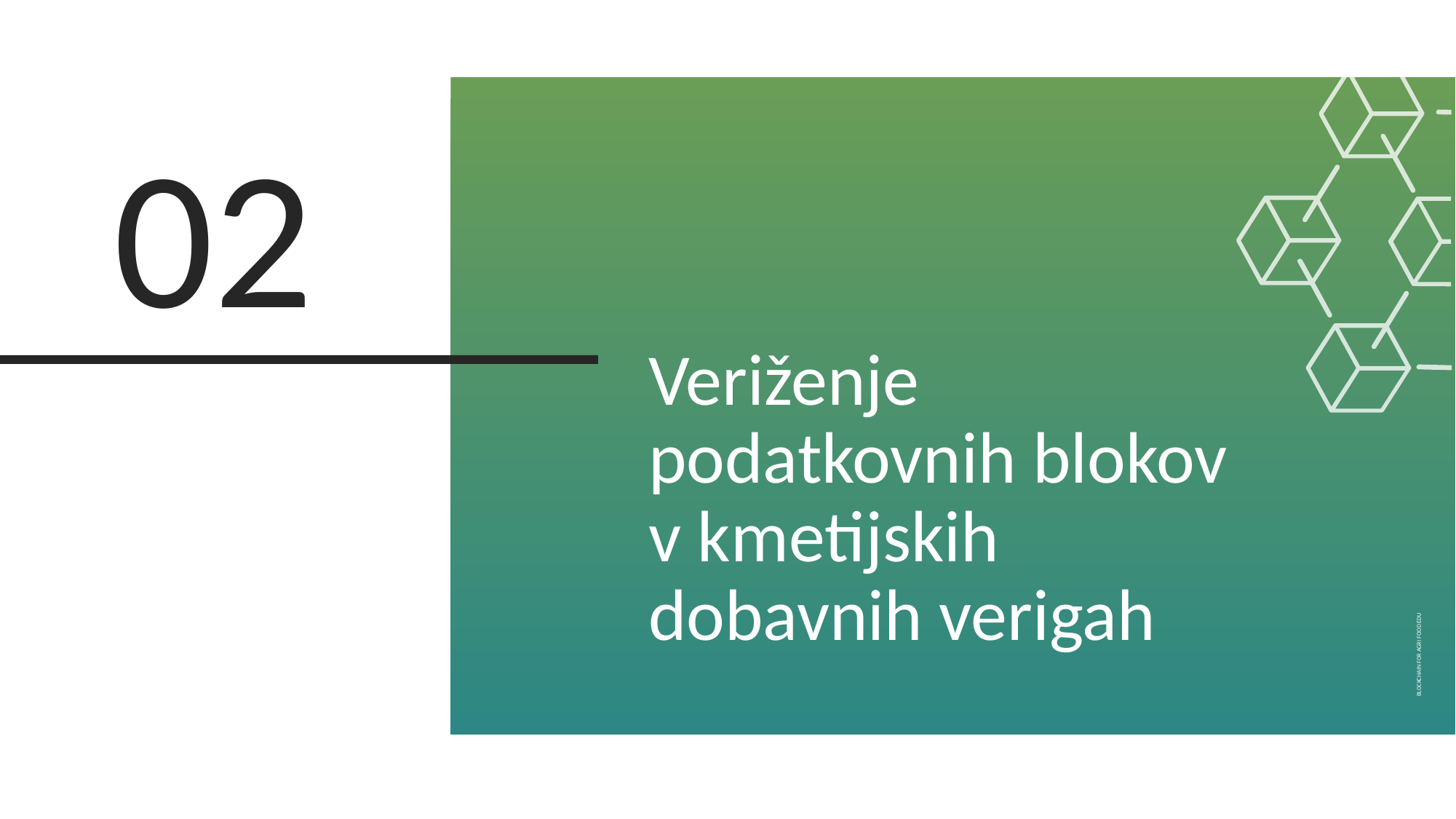

02
Veriženje podatkovnih blokov v kmetijskih dobavnih verigah